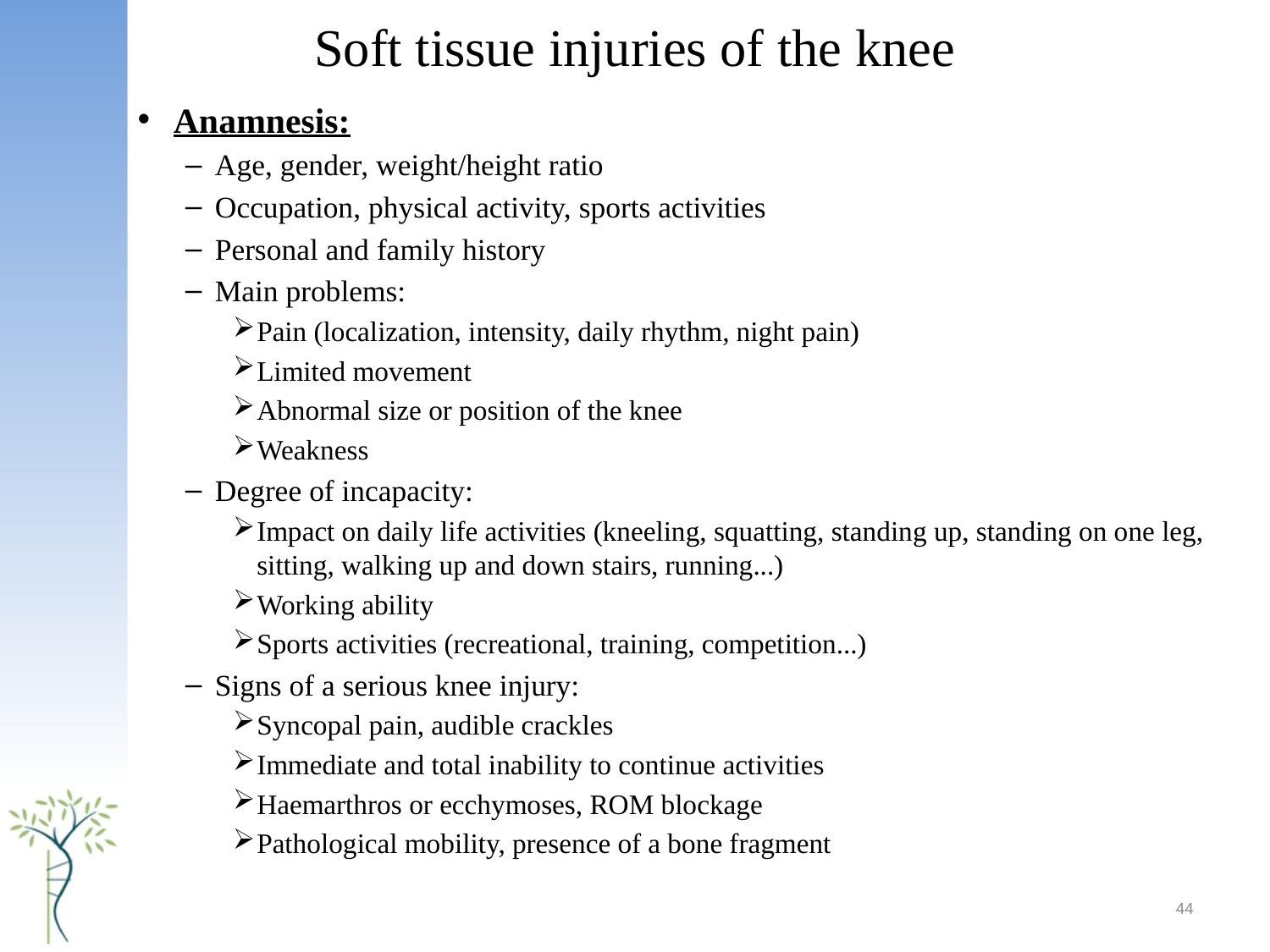

# Soft tissue injuries of the knee
Anamnesis:
Age, gender, weight/height ratio
Occupation, physical activity, sports activities
Personal and family history
Main problems:
Pain (localization, intensity, daily rhythm, night pain)
Limited movement
Abnormal size or position of the knee
Weakness
Degree of incapacity:
Impact on daily life activities (kneeling, squatting, standing up, standing on one leg, sitting, walking up and down stairs, running...)
Working ability
Sports activities (recreational, training, competition...)
Signs of a serious knee injury:
Syncopal pain, audible crackles
Immediate and total inability to continue activities
Haemarthros or ecchymoses, ROM blockage
Pathological mobility, presence of a bone fragment

44